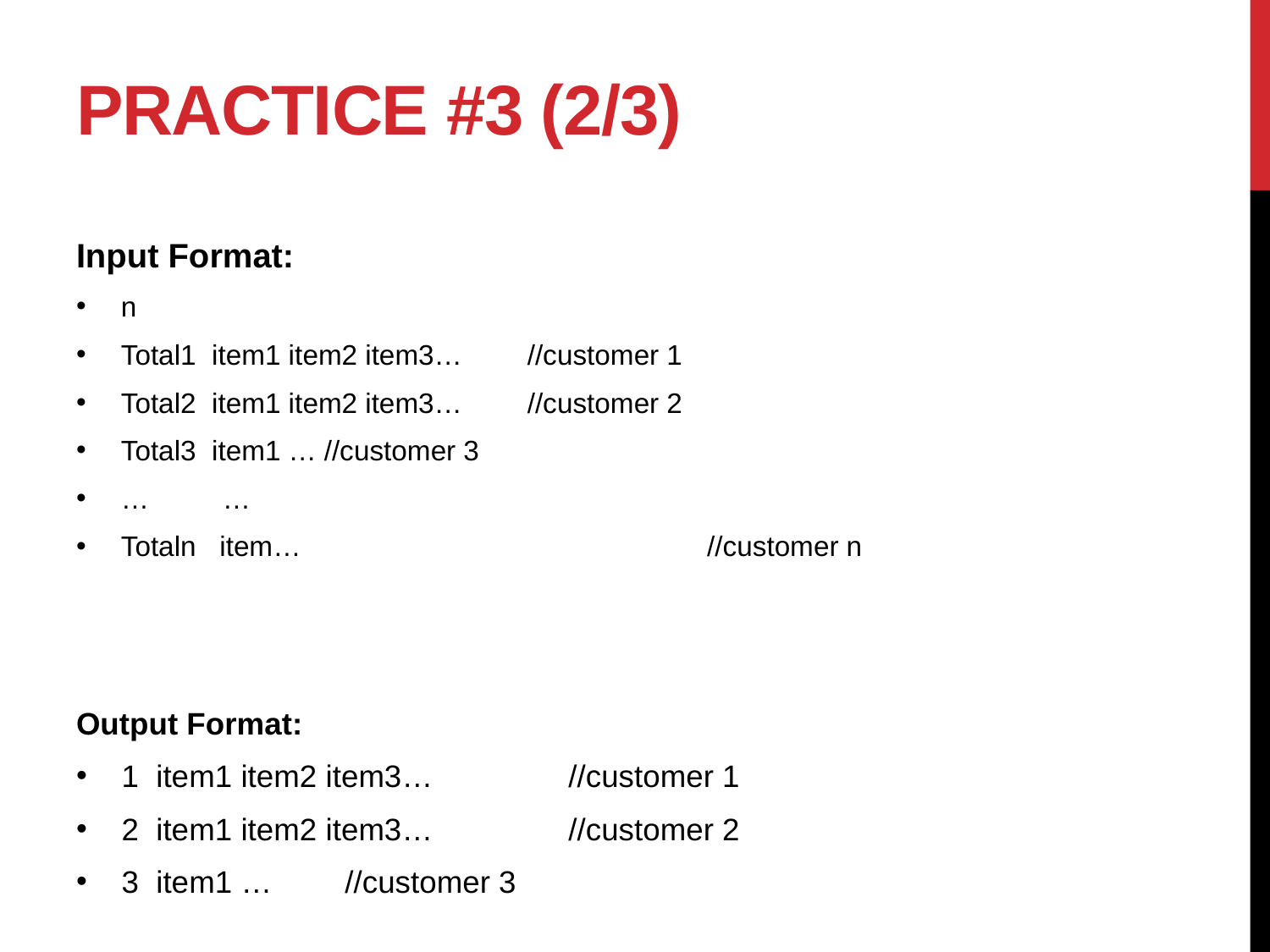

# Practice #3 (2/3)
Input Format:
n
Total1  item1 item2 item3…		//customer 1
Total2  item1 item2 item3…		//customer 2
Total3  item1 …			//customer 3
…					…
Totaln   item…                                                    //customer n
Output Format:
1  item1 item2 item3…		//customer 1
2  item1 item2 item3…		//customer 2
3  item1 …				//customer 3